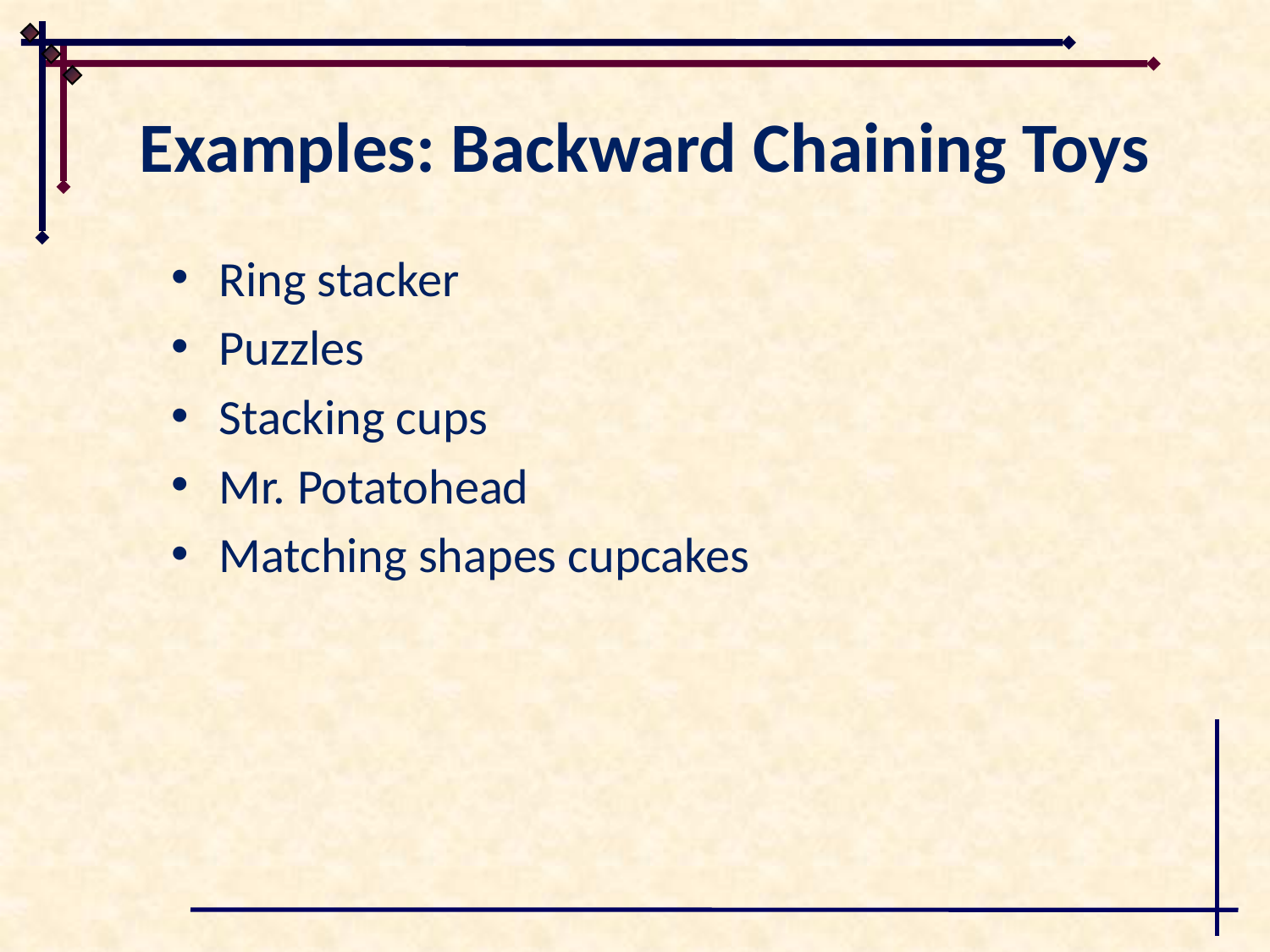

Examples: Backward Chaining Toys
Ring stacker
Puzzles
Stacking cups
Mr. Potatohead
Matching shapes cupcakes